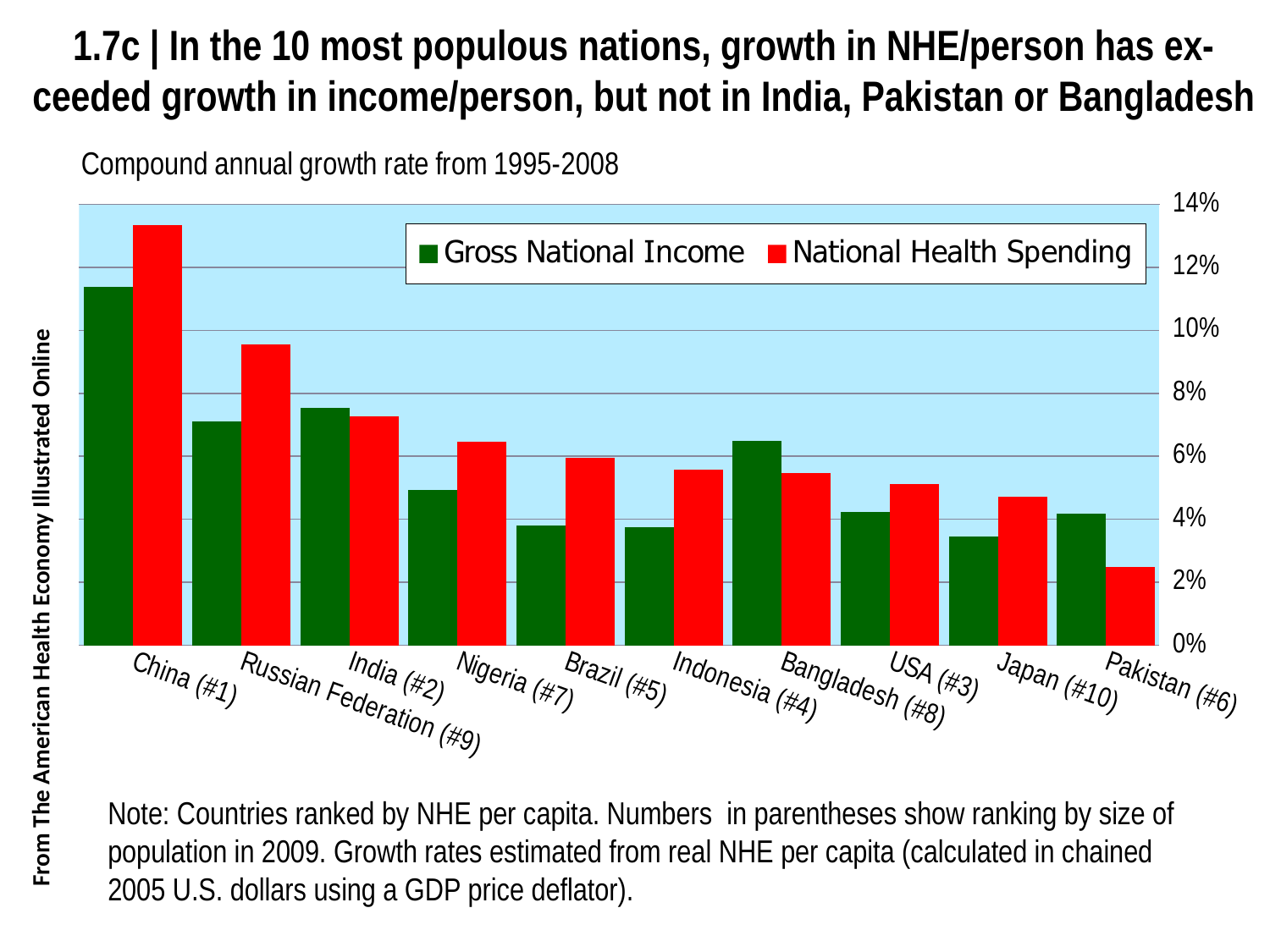

# 1.7c | In the 10 most populous nations, growth in NHE/person has ex-ceeded growth in income/person, but not in India, Pakistan or Bangladesh

### Chart:

| Category | Gross National Income | National Health Spending |
|---|---|---|
| China (#1) | 0.11382347251278047 | 0.1334523612912608 |
| Russian Federation (#9) | 0.07097289462291512 | 0.0954822981885095 |
| India (#2) | 0.0753147366107163 | 0.07268975960467583 |
| Nigeria (#7) | 0.04923747643434151 | 0.06472906768014153 |
| Brazil (#5) | 0.03809252736548885 | 0.05964982825864951 |
| Indonesia (#4) | 0.03752798170402527 | 0.055662995486440714 |
| Bangladesh (#8) | 0.06493268347451808 | 0.054766076481646664 |
| USA (#3) | 0.042227600990522696 | 0.0510969329600901 |
| Japan (#10) | 0.03461402635899846 | 0.047079479410172986 |
| Pakistan (#6) | 0.04184790134838634 | 0.0249580493115642 |
From The American Health Economy Illustrated Online
Note: Countries ranked by NHE per capita. Numbers  in parentheses show ranking by size of population in 2009. Growth rates estimated from real NHE per capita (calculated in chained 2005 U.S. dollars using a GDP price deflator).